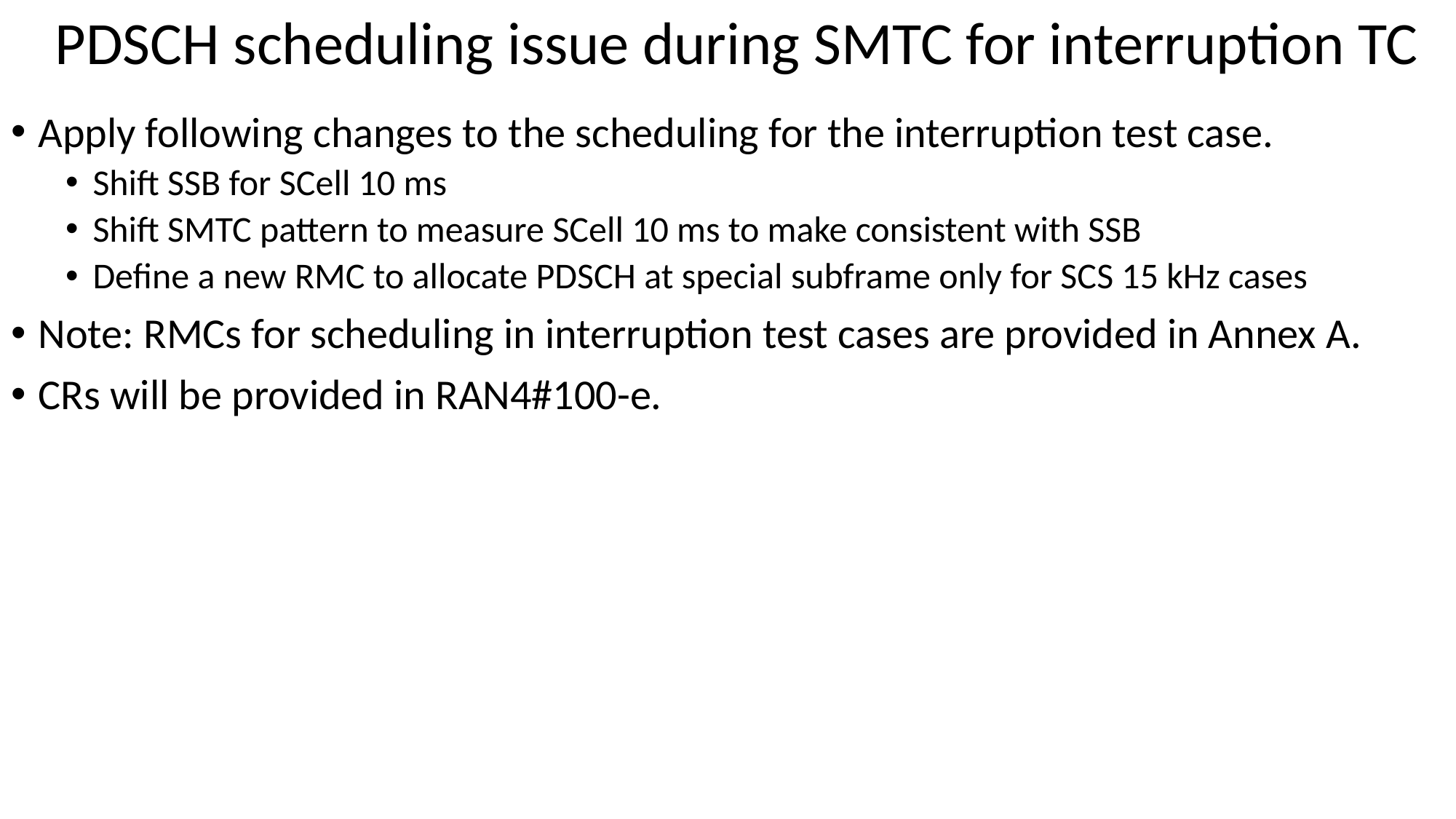

# PDSCH scheduling issue during SMTC for interruption TC
Apply following changes to the scheduling for the interruption test case.
Shift SSB for SCell 10 ms
Shift SMTC pattern to measure SCell 10 ms to make consistent with SSB
Define a new RMC to allocate PDSCH at special subframe only for SCS 15 kHz cases
Note: RMCs for scheduling in interruption test cases are provided in Annex A.
CRs will be provided in RAN4#100-e.